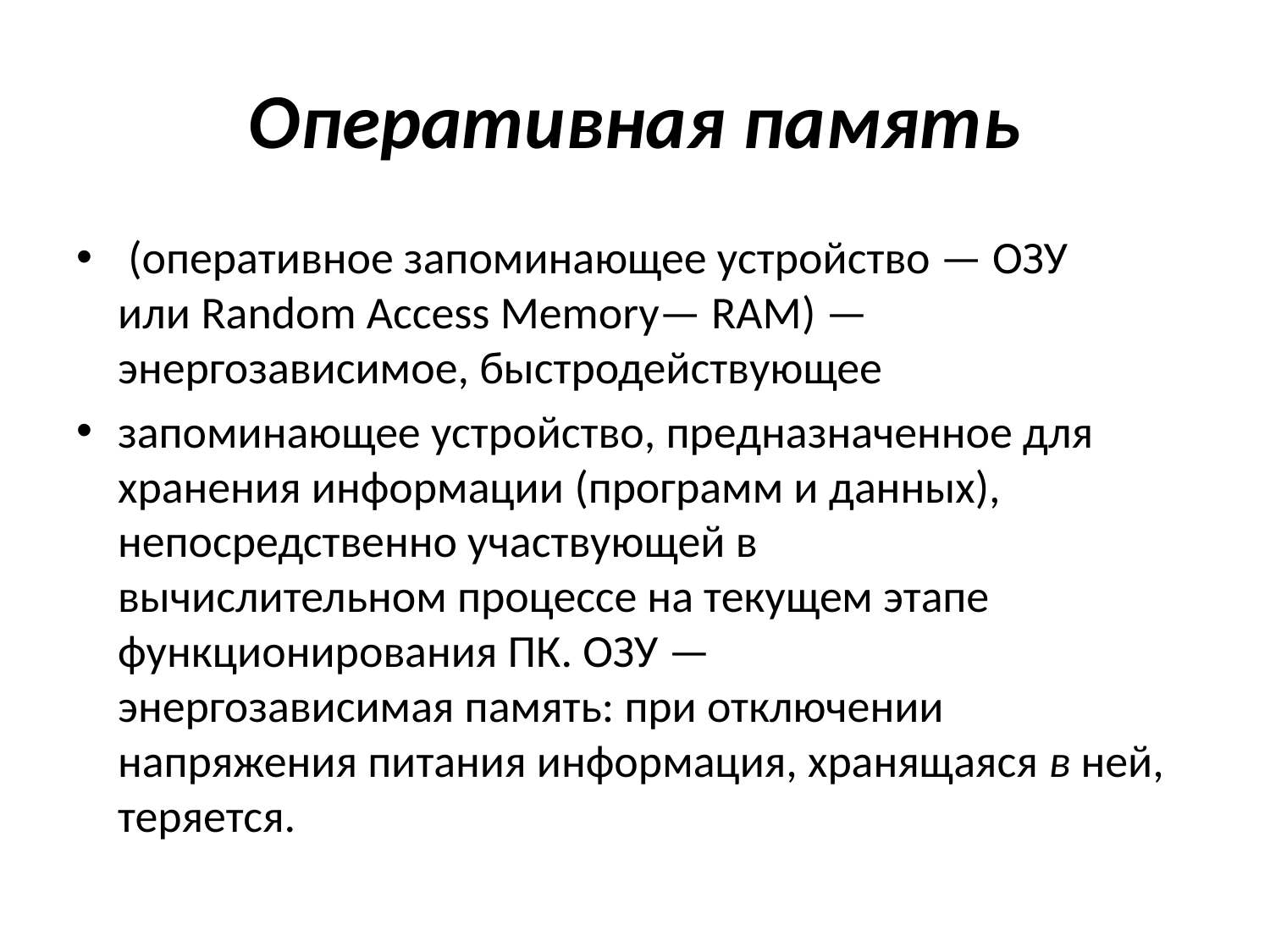

# Оперативная память
 (оперативное запоминающее устройство — ОЗУ или Random Access Memory— RAM) — энергозависимое, быстродействующее
запоминающее устройство, предназначенное для хранения информации (программ и данных), непосредственно участвующей в вычислительном процессе на текущем этапе функционирования ПК. ОЗУ — энергозависимая память: при отключении напряжения питания информация, хранящаяся в ней, теряется.